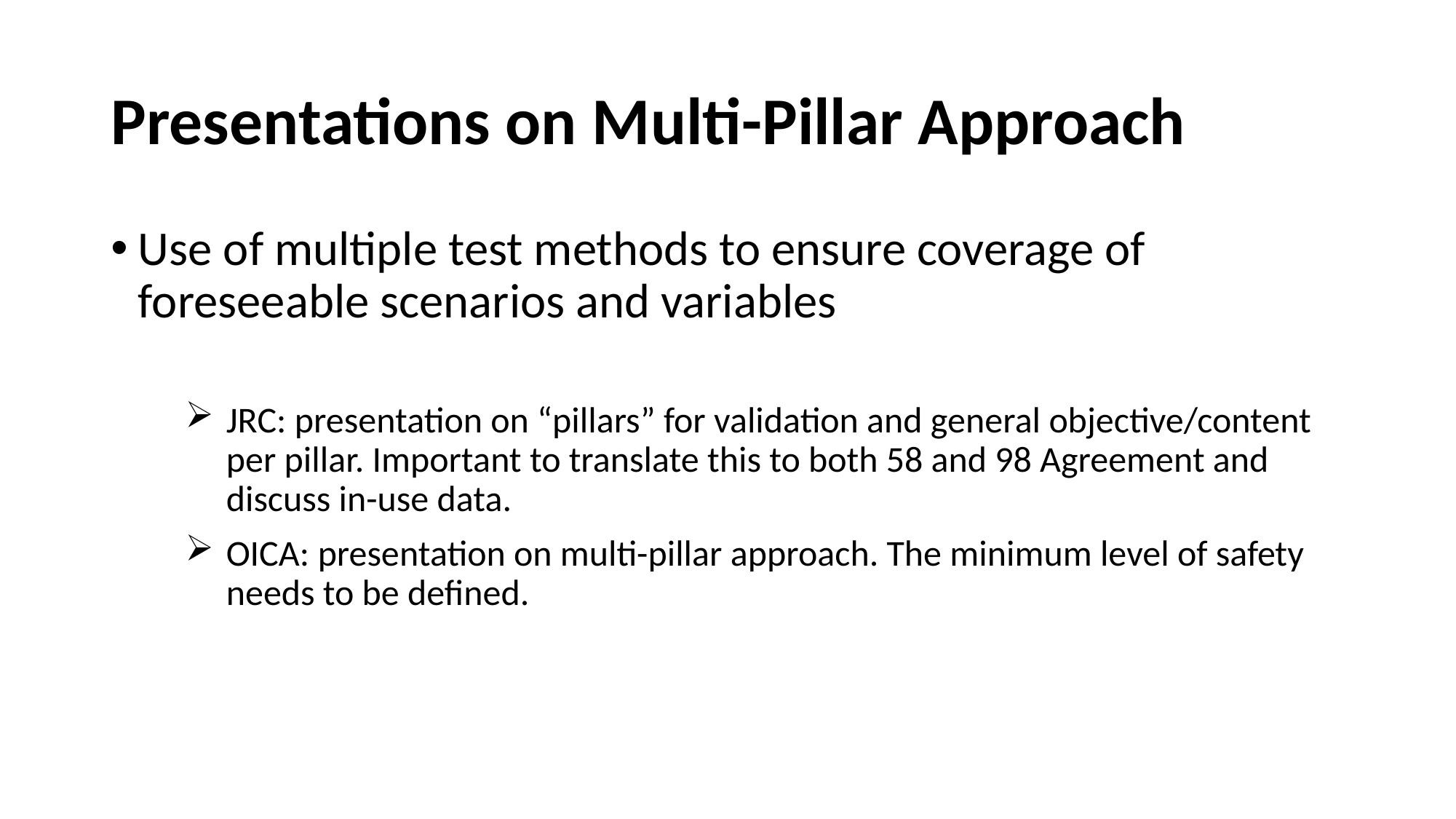

# Presentations on Multi-Pillar Approach
Use of multiple test methods to ensure coverage of foreseeable scenarios and variables
JRC: presentation on “pillars” for validation and general objective/content per pillar. Important to translate this to both 58 and 98 Agreement and discuss in-use data.
OICA: presentation on multi-pillar approach. The minimum level of safety needs to be defined.